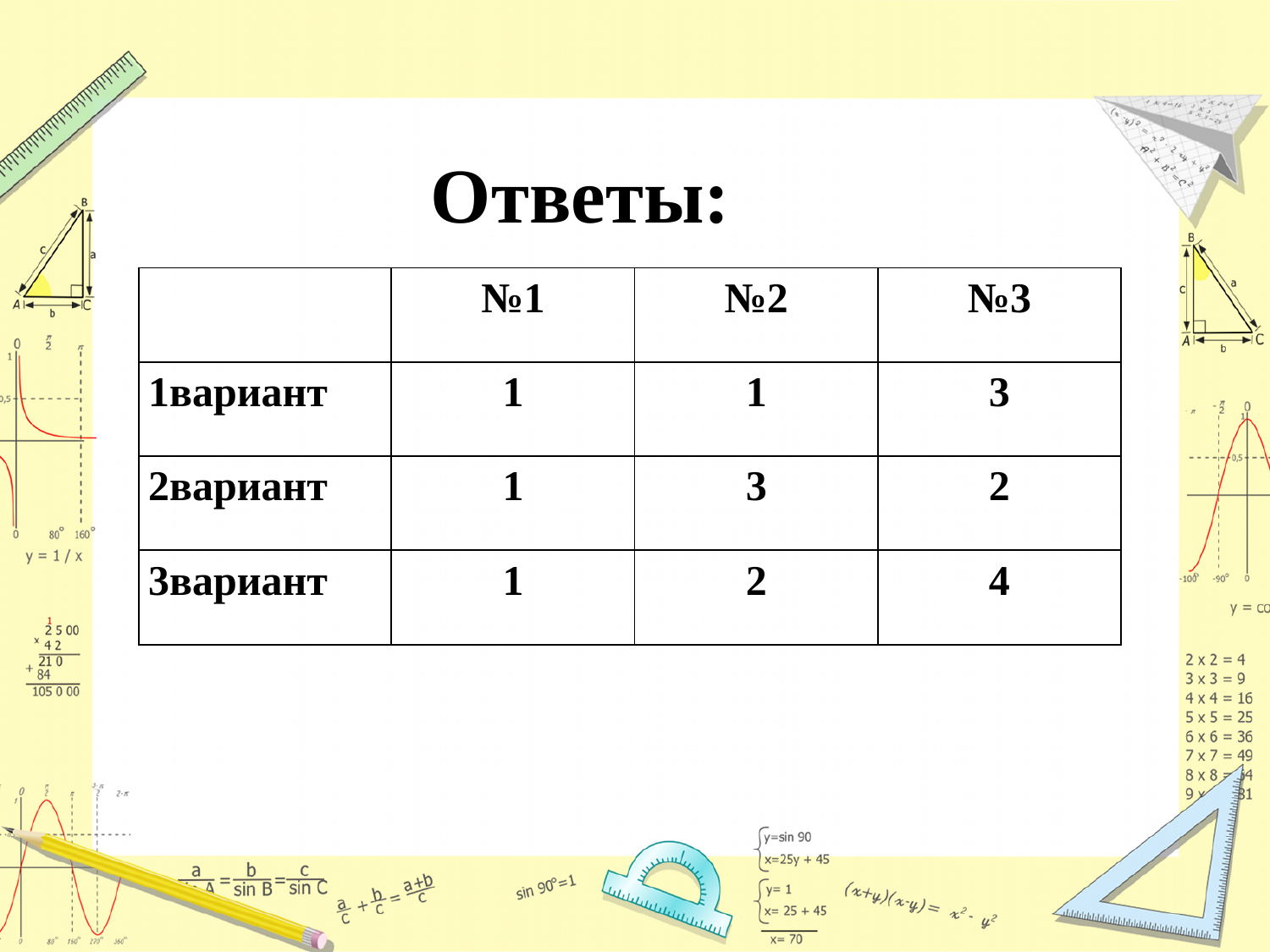

Ответы:
|  | №1 | №2 | №3 |
| --- | --- | --- | --- |
| 1вариант | 1 | 1 | 3 |
| 2вариант | 1 | 3 | 2 |
| 3вариант | 1 | 2 | 4 |